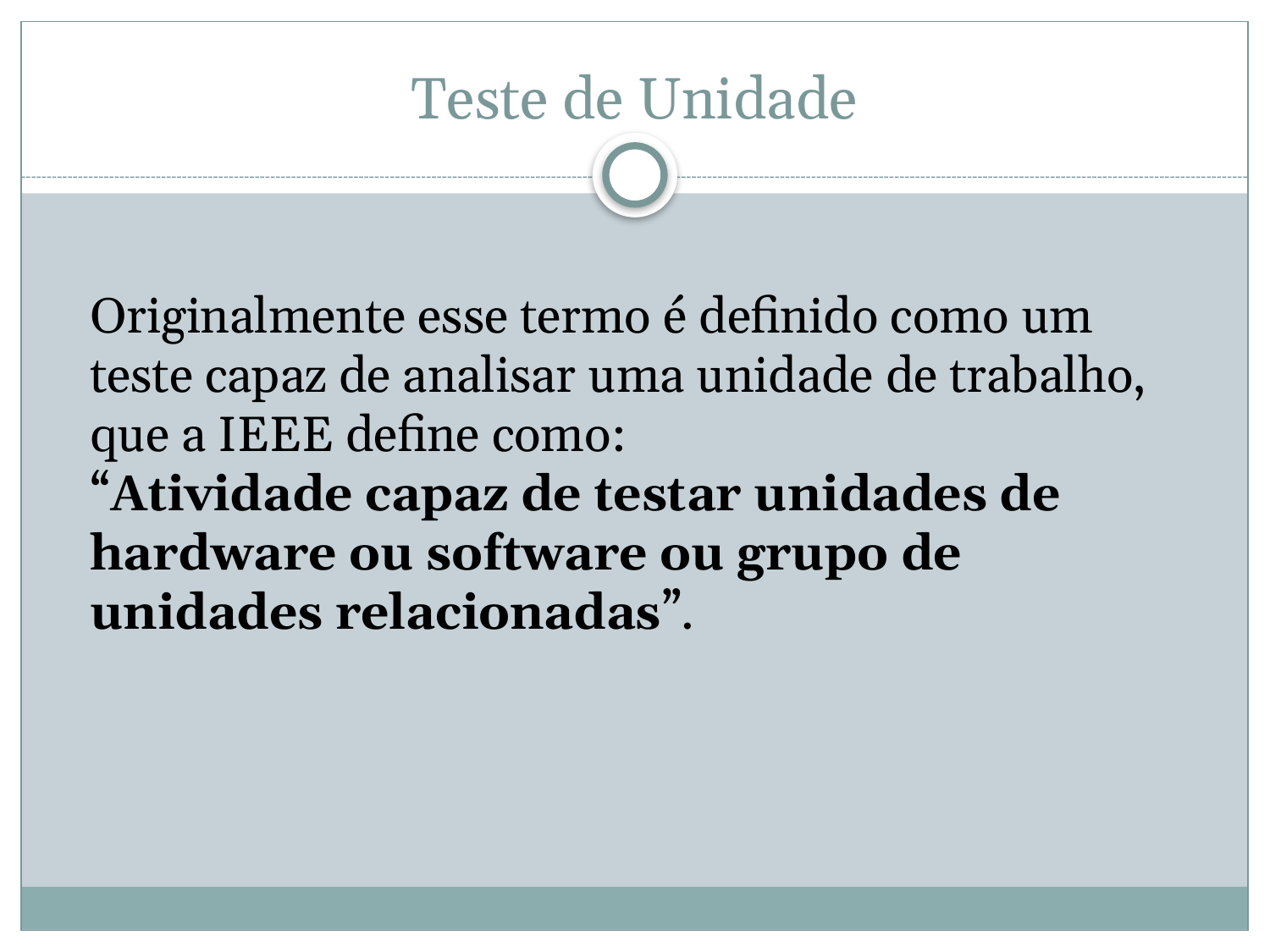

# Teste de Unidade
Originalmente esse termo é definido como um teste capaz de analisar uma unidade de trabalho, que a IEEE define como:
“Atividade capaz de testar unidades de hardware ou software ou grupo de unidades relacionadas”.